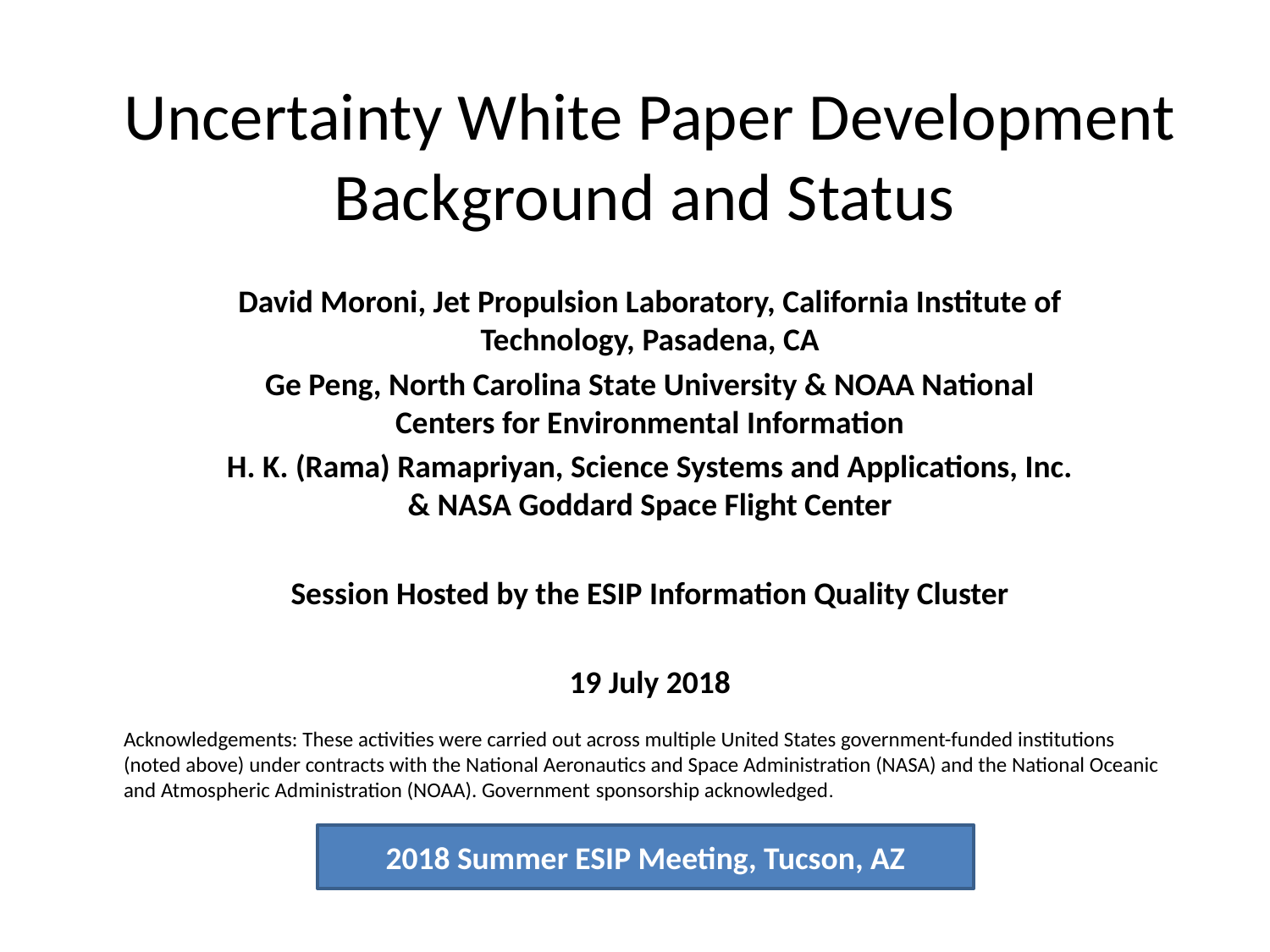

# Uncertainty White Paper Development Background and Status
David Moroni, Jet Propulsion Laboratory, California Institute of Technology, Pasadena, CA
Ge Peng, North Carolina State University & NOAA National Centers for Environmental Information
H. K. (Rama) Ramapriyan, Science Systems and Applications, Inc. & NASA Goddard Space Flight Center

Session Hosted by the ESIP Information Quality Cluster

19 July 2018
Acknowledgements: These activities were carried out across multiple United States government-funded institutions (noted above) under contracts with the National Aeronautics and Space Administration (NASA) and the National Oceanic and Atmospheric Administration (NOAA). Government sponsorship acknowledged.
2018 Summer ESIP Meeting, Tucson, AZ